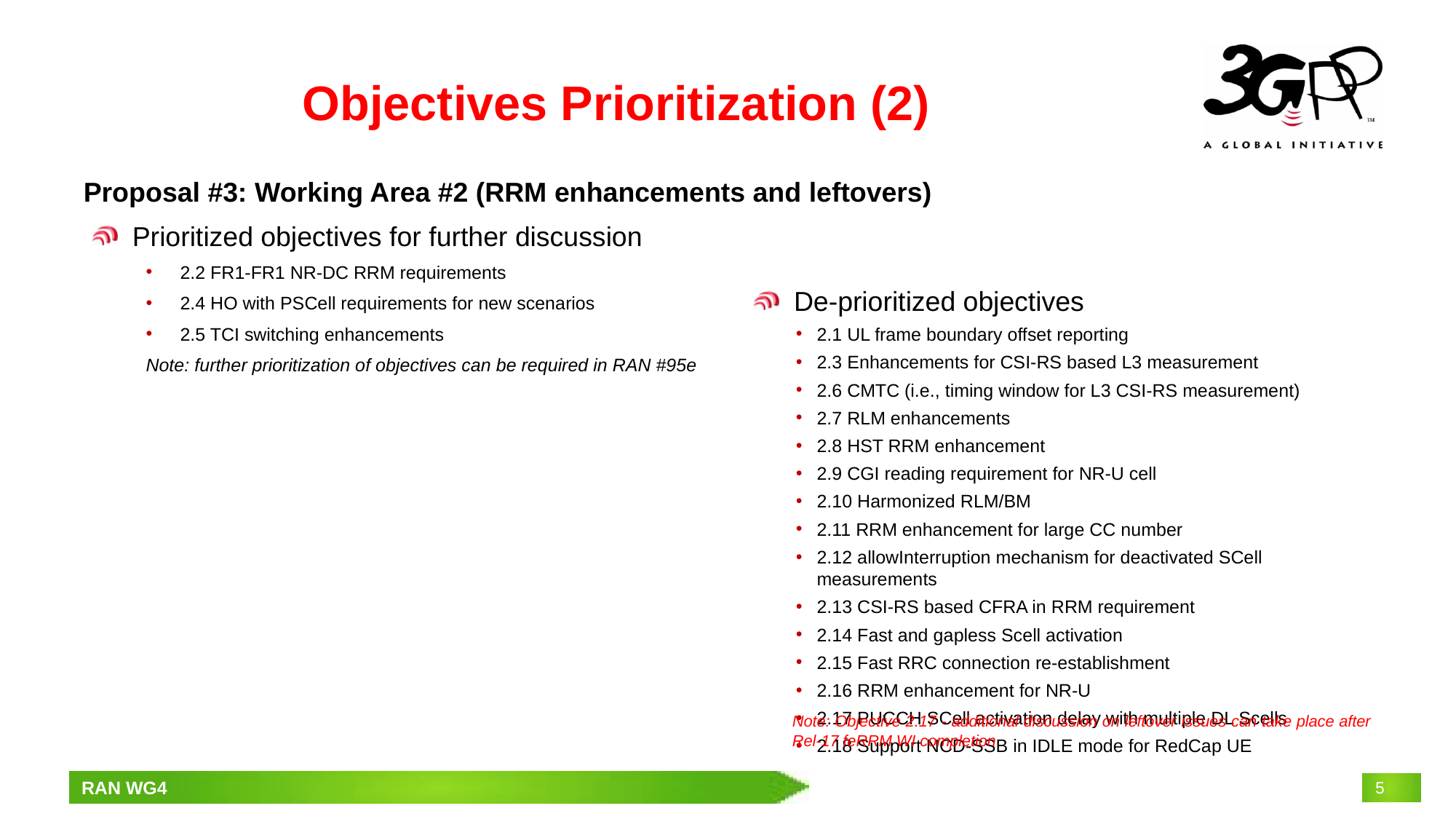

# Objectives Prioritization (2)
Proposal #3: Working Area #2 (RRM enhancements and leftovers)
Prioritized objectives for further discussion
2.2 FR1-FR1 NR-DC RRM requirements
2.4 HO with PSCell requirements for new scenarios
2.5 TCI switching enhancements
Note: further prioritization of objectives can be required in RAN #95e

De-prioritized objectives
2.1 UL frame boundary offset reporting
2.3 Enhancements for CSI-RS based L3 measurement
2.6 CMTC (i.e., timing window for L3 CSI-RS measurement)
2.7 RLM enhancements
2.8 HST RRM enhancement
2.9 CGI reading requirement for NR-U cell
2.10 Harmonized RLM/BM
2.11 RRM enhancement for large CC number
2.12 allowInterruption mechanism for deactivated SCell measurements
2.13 CSI-RS based CFRA in RRM requirement
2.14 Fast and gapless Scell activation
2.15 Fast RRC connection re-establishment
2.16 RRM enhancement for NR-U
2.17 PUCCH SCell activation delay with multiple DL Scells
2.18 Support NCD-SSB in IDLE mode for RedCap UE
Note: Objective 2.17 - additional discussion on leftover issues can take place after Rel-17 feRRM WI completion